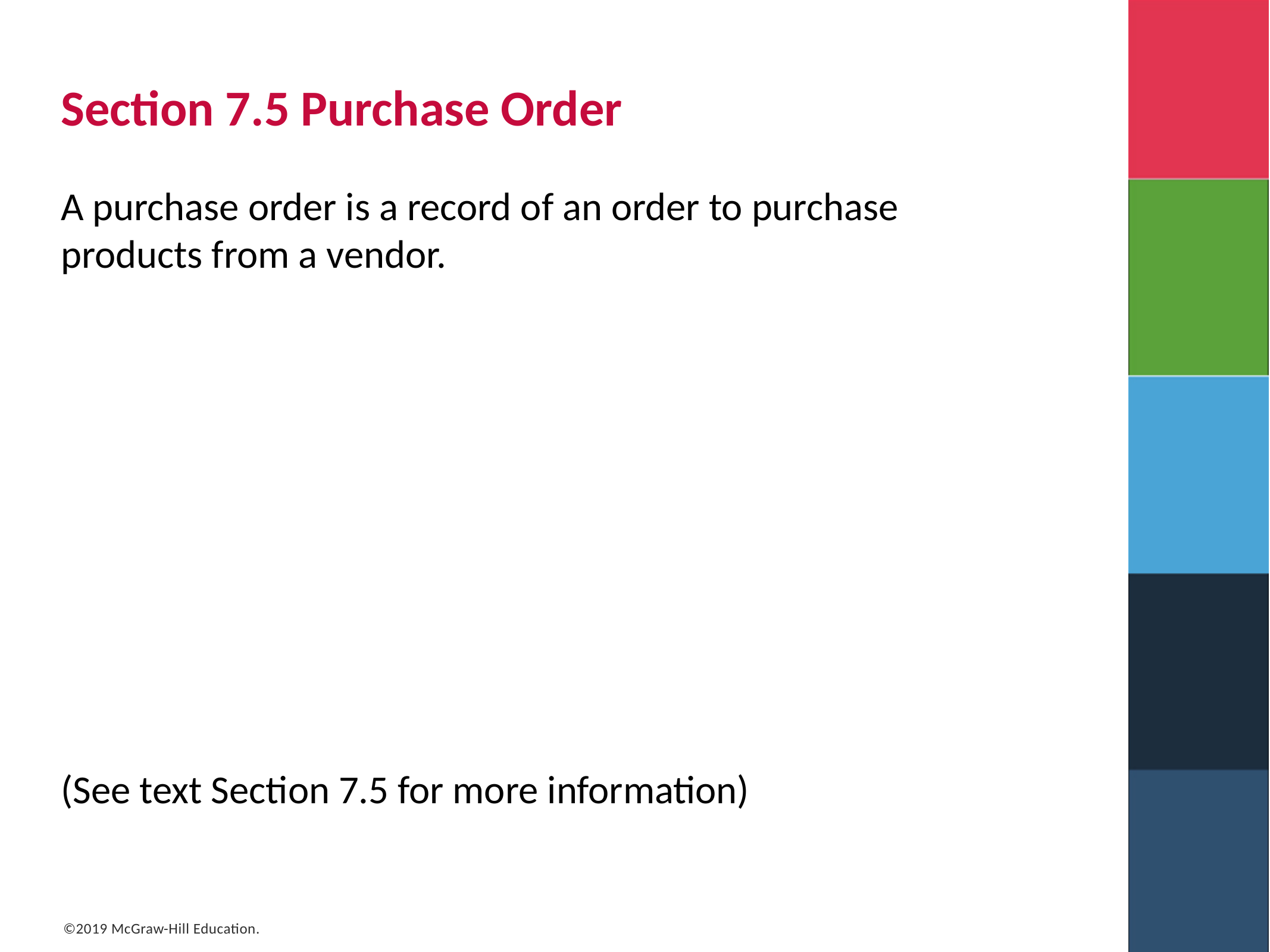

# Section 7.5 Purchase Order
A purchase order is a record of an order to purchase products from a vendor.
(See text Section 7.5 for more information)